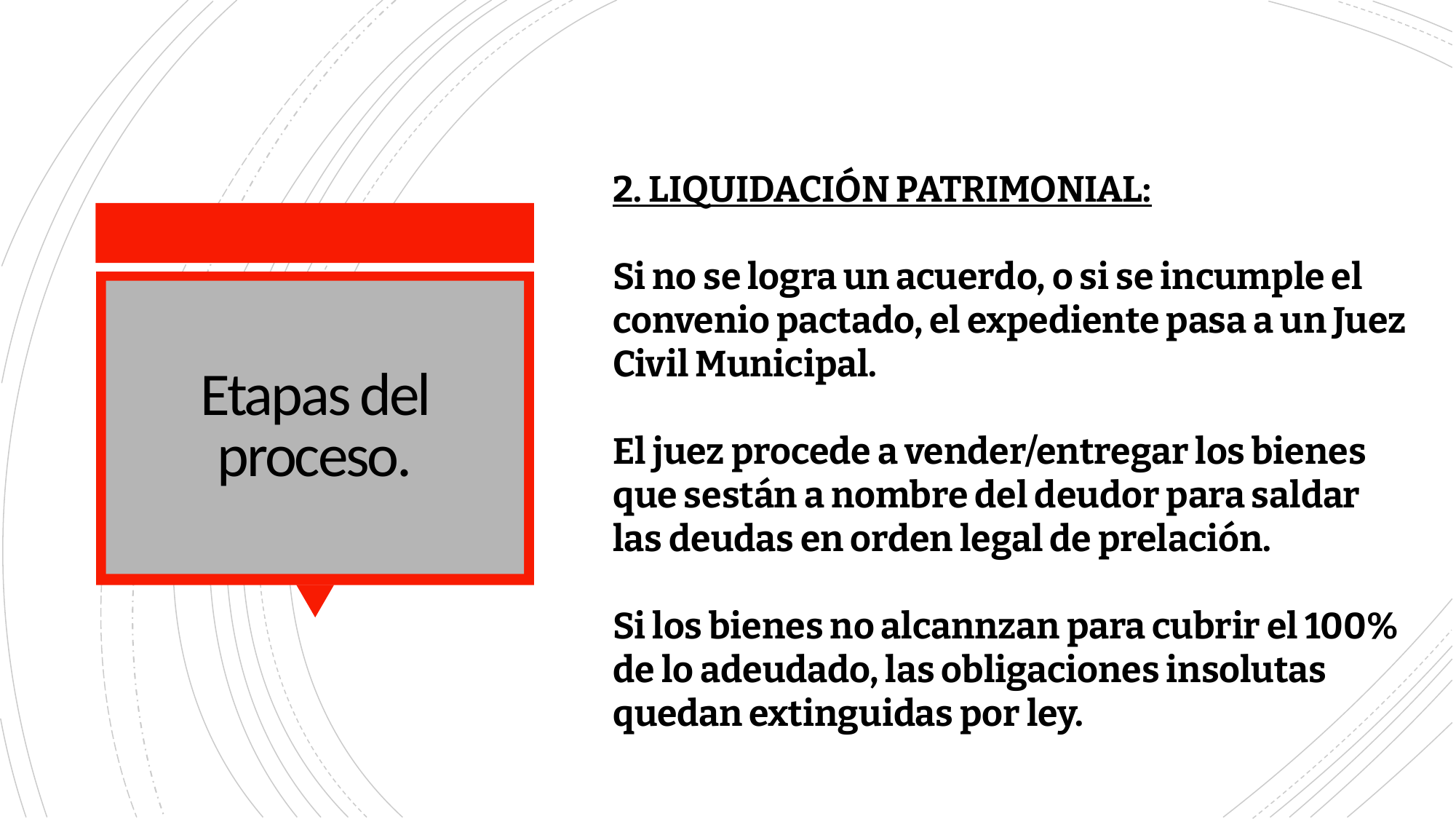

2. LIQUIDACIÓN PATRIMONIAL:

Si no se logra un acuerdo, o si se incumple el convenio pactado, el expediente pasa a un Juez Civil Municipal.

El juez procede a vender/entregar los bienes que sestán a nombre del deudor para saldar las deudas en orden legal de prelación.

Si los bienes no alcannzan para cubrir el 100% de lo adeudado, las obligaciones insolutas quedan extinguidas por ley.

# Etapas del proceso.